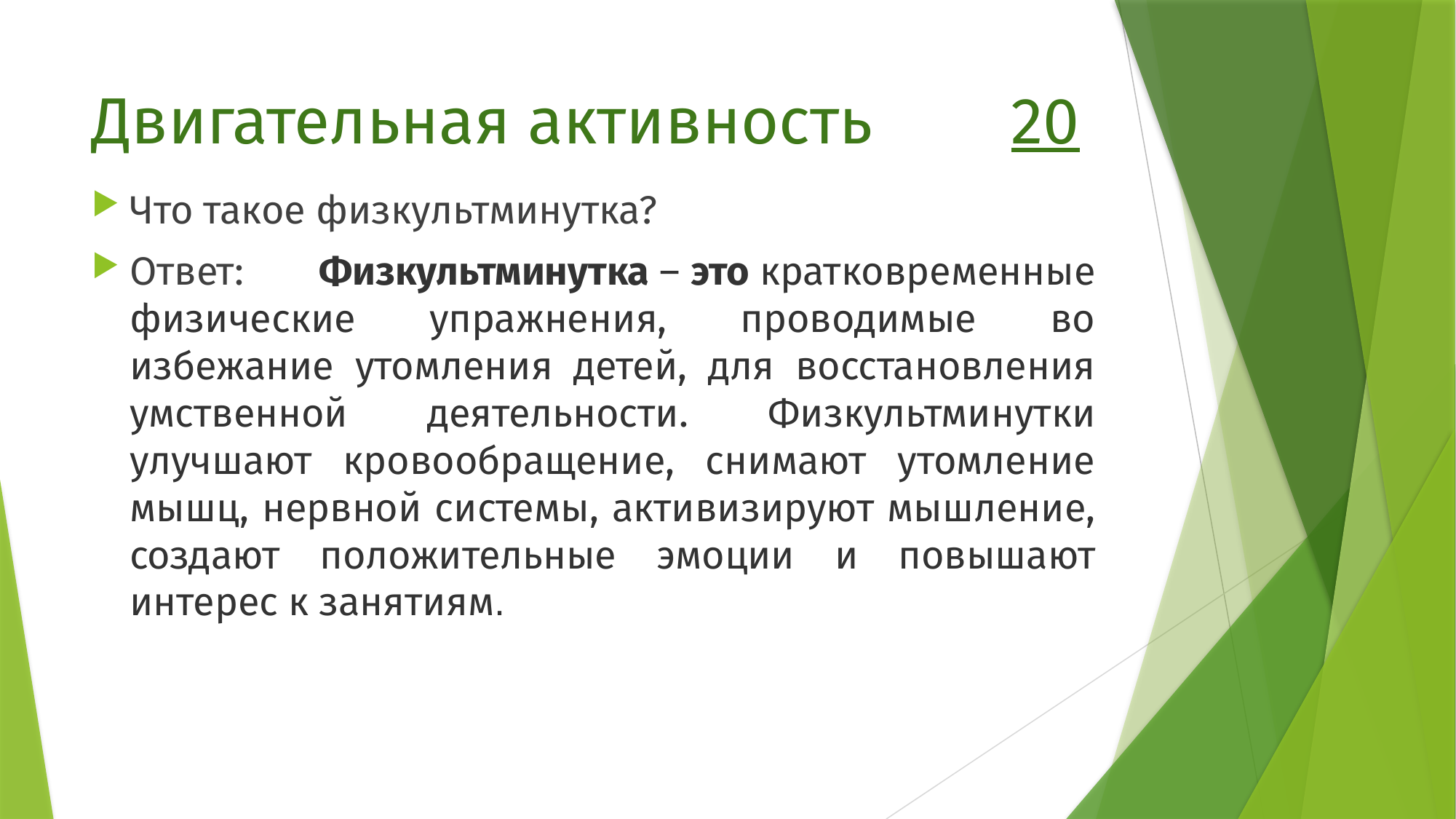

# Двигательная активность        20
Что такое физкультминутка?
Ответ: Физкультминутка – это кратковременные физические упражнения, проводимые во избежание утомления детей, для восстановления умственной деятельности. Физкультминутки улучшают кровообращение, снимают утомление мышц, нервной системы, активизируют мышление, создают положительные эмоции и повышают интерес к занятиям.